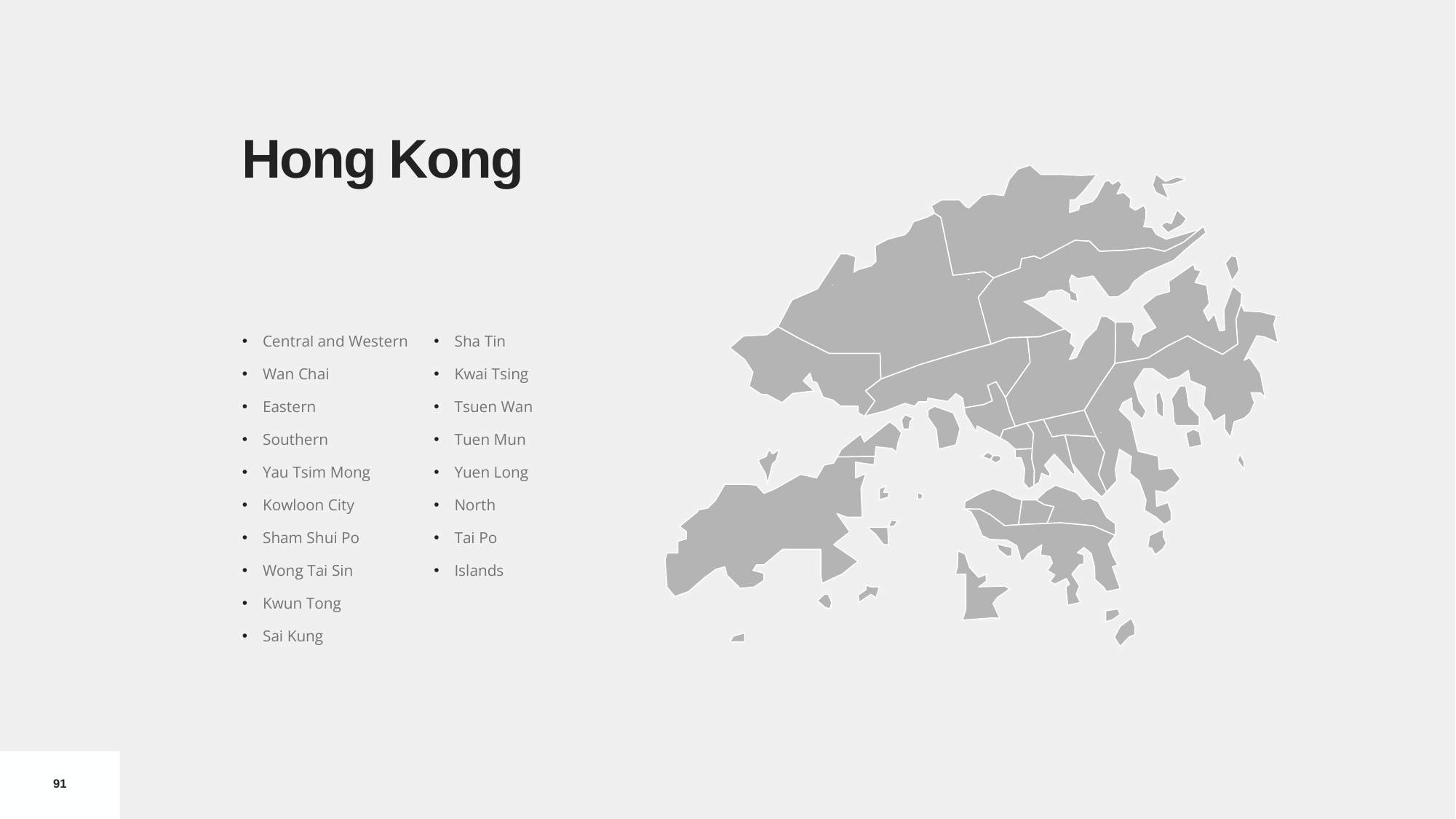

# Hong Kong

Central and Western
Wan Chai
Eastern
Southern
Yau Tsim Mong
Kowloon City
Sham Shui Po
Wong Tai Sin
Kwun Tong
Sai Kung
Sha Tin
Kwai Tsing
Tsuen Wan
Tuen Mun
Yuen Long
North
Tai Po
Islands